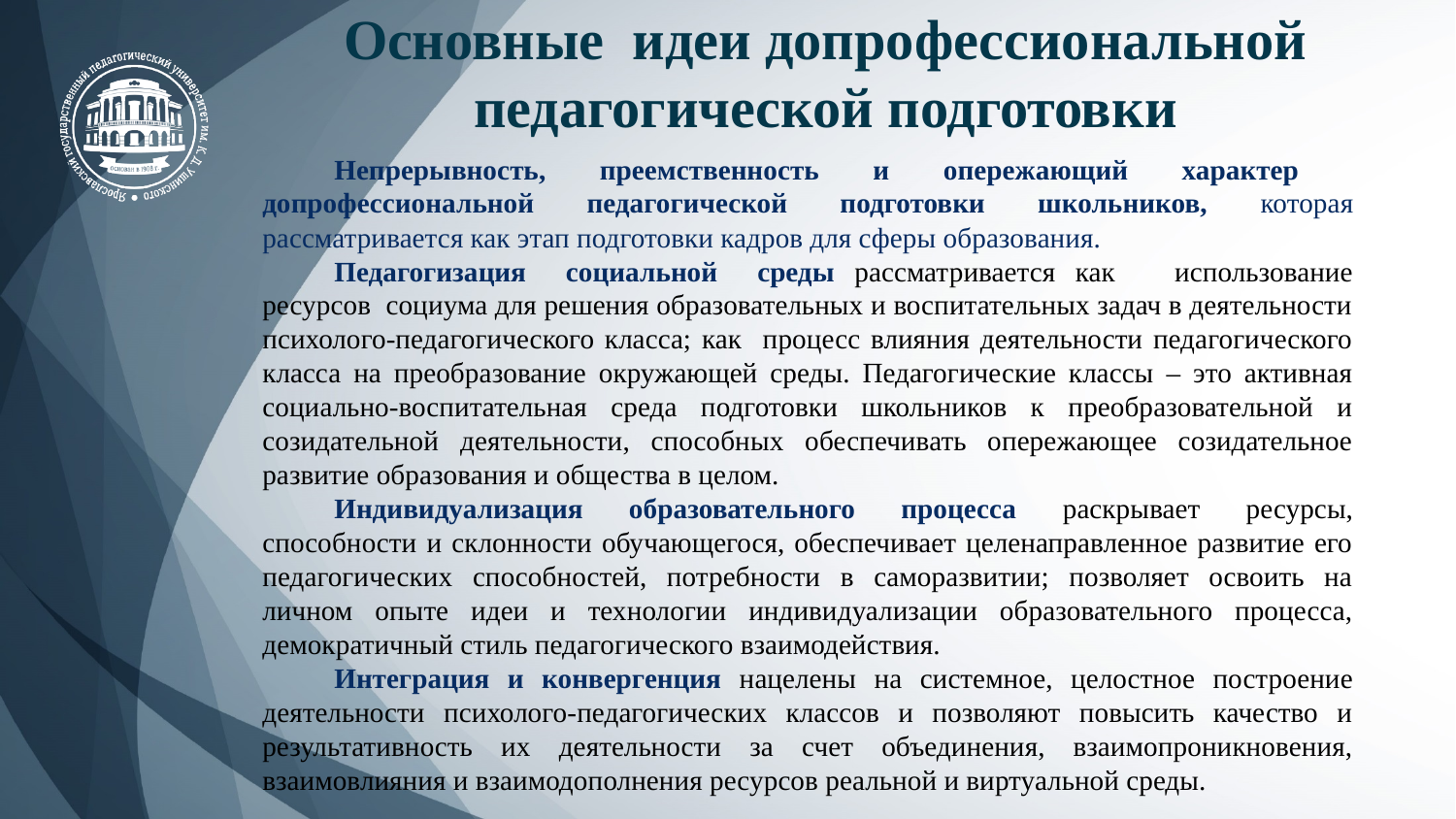

Основные  идеи допрофессиональной педагогической подготовки
Непрерывность, преемственность и опережающий характер  допрофессиональной педагогической подготовки школьников, которая рассматривается как этап подготовки кадров для сферы образования.
Педагогизация  социальной  среды рассматривается как   использование ресурсов  социума для решения образовательных и воспитательных задач в деятельности психолого-педагогического класса; как  процесс влияния деятельности педагогического класса на преобразование окружающей среды. Педагогические классы – это активная социально-воспитательная среда подготовки школьников к преобразовательной и созидательной деятельности, способных обеспечивать опережающее созидательное развитие образования и общества в целом.
Индивидуализация образовательного процесса раскрывает ресурсы, способности и склонности обучающегося, обеспечивает целенаправленное развитие его педагогических способностей, потребности в саморазвитии; позволяет освоить на личном опыте идеи и технологии индивидуализации образовательного процесса, демократичный стиль педагогического взаимодействия.
Интеграция и конвергенция нацелены на системное, целостное построение деятельности психолого-педагогических классов и позволяют повысить качество и результативность их деятельности за счет объединения, взаимопроникновения, взаимовлияния и взаимодополнения ресурсов реальной и виртуальной среды.